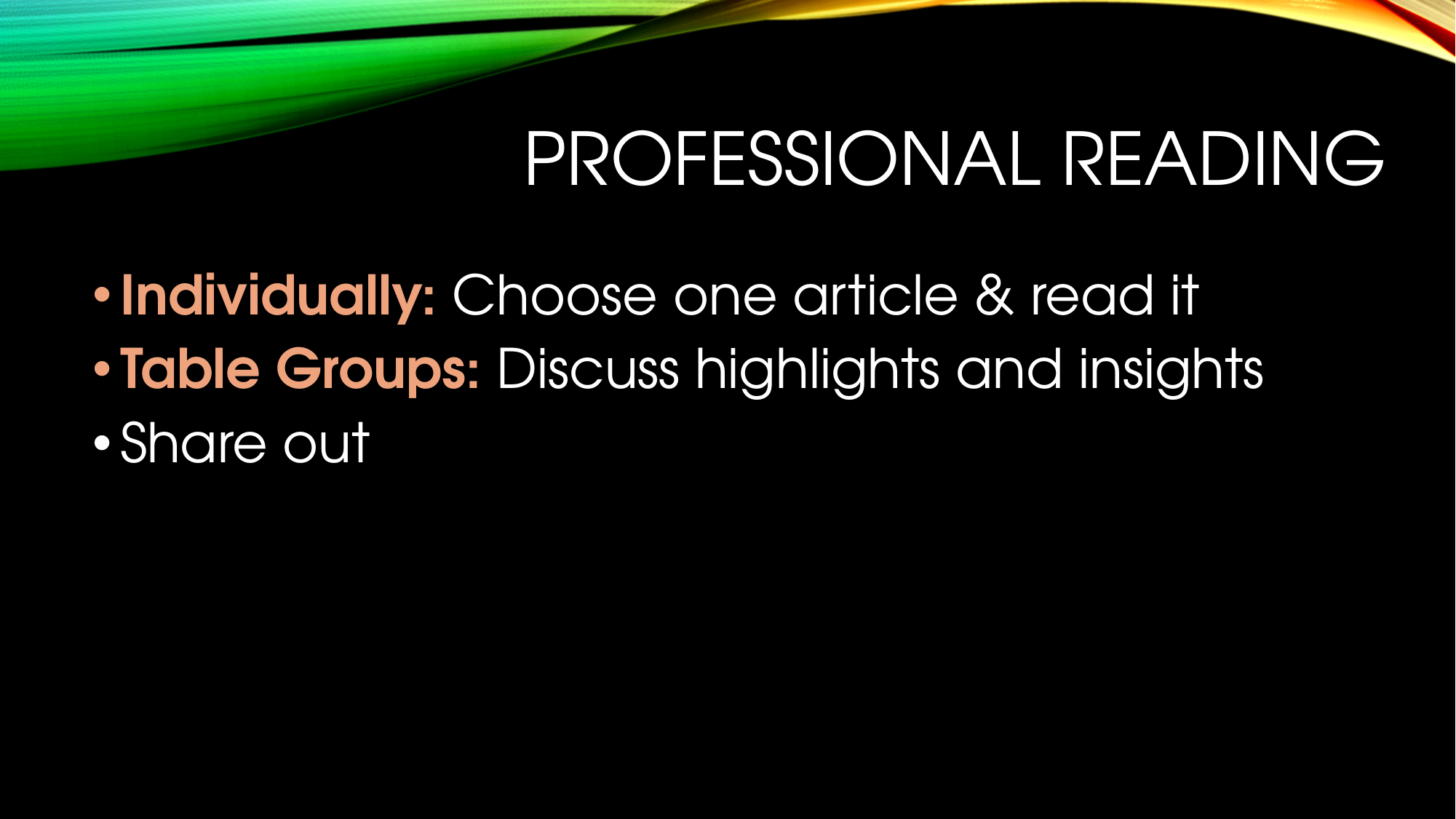

# Professional reading
Individually: Choose one article & read it
Table Groups: Discuss highlights and insights
Share out